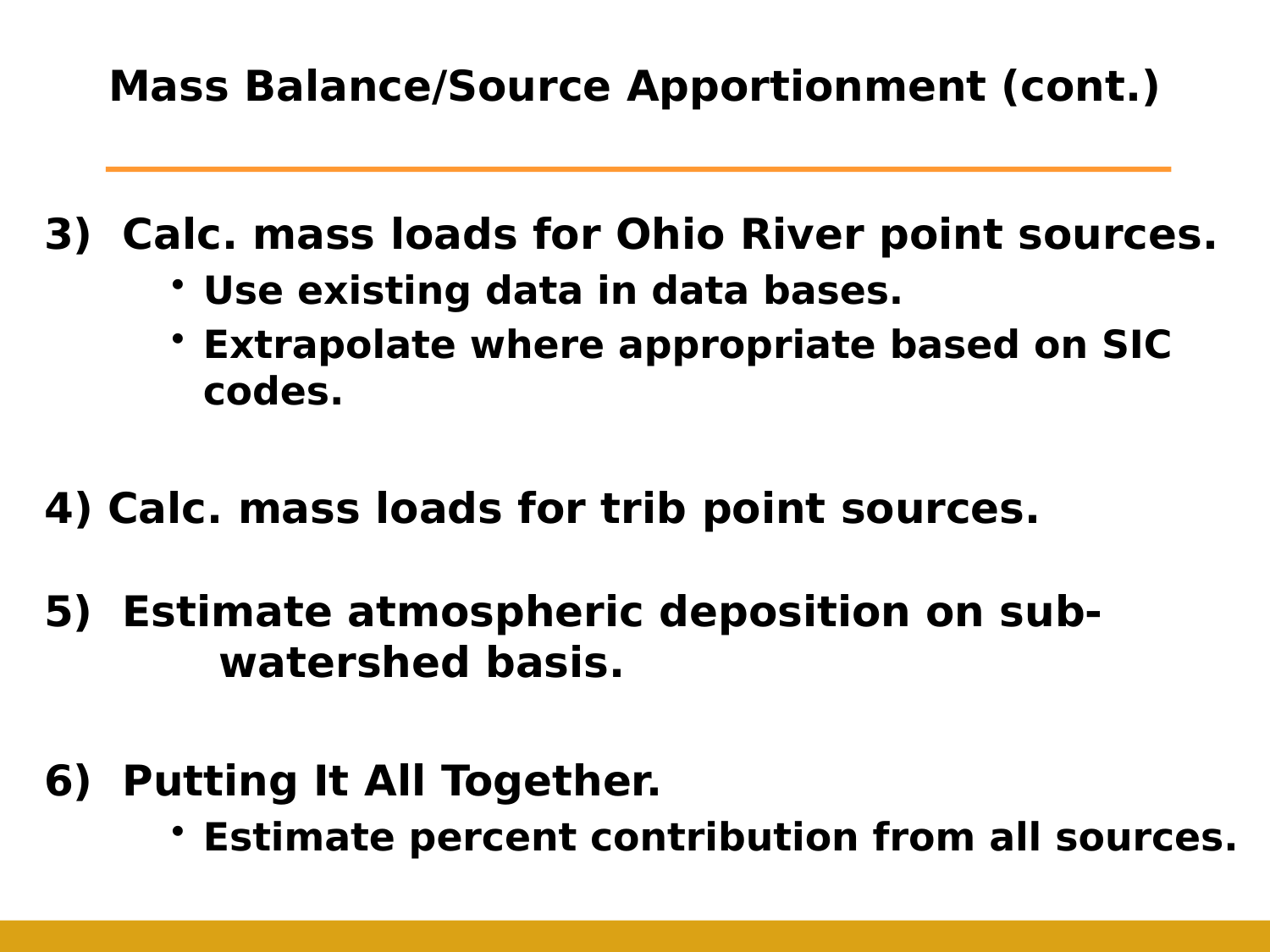

# Mass Balance/Source Apportionment (cont.)

3)  Calc. mass loads for Ohio River point sources.
Use existing data in data bases.
Extrapolate where appropriate based on SIC codes.

Calc. mass loads for trib point sources.

5)  Estimate atmospheric deposition on sub-         	watershed basis.

6)  Putting It All Together.
Estimate percent contribution from all sources.